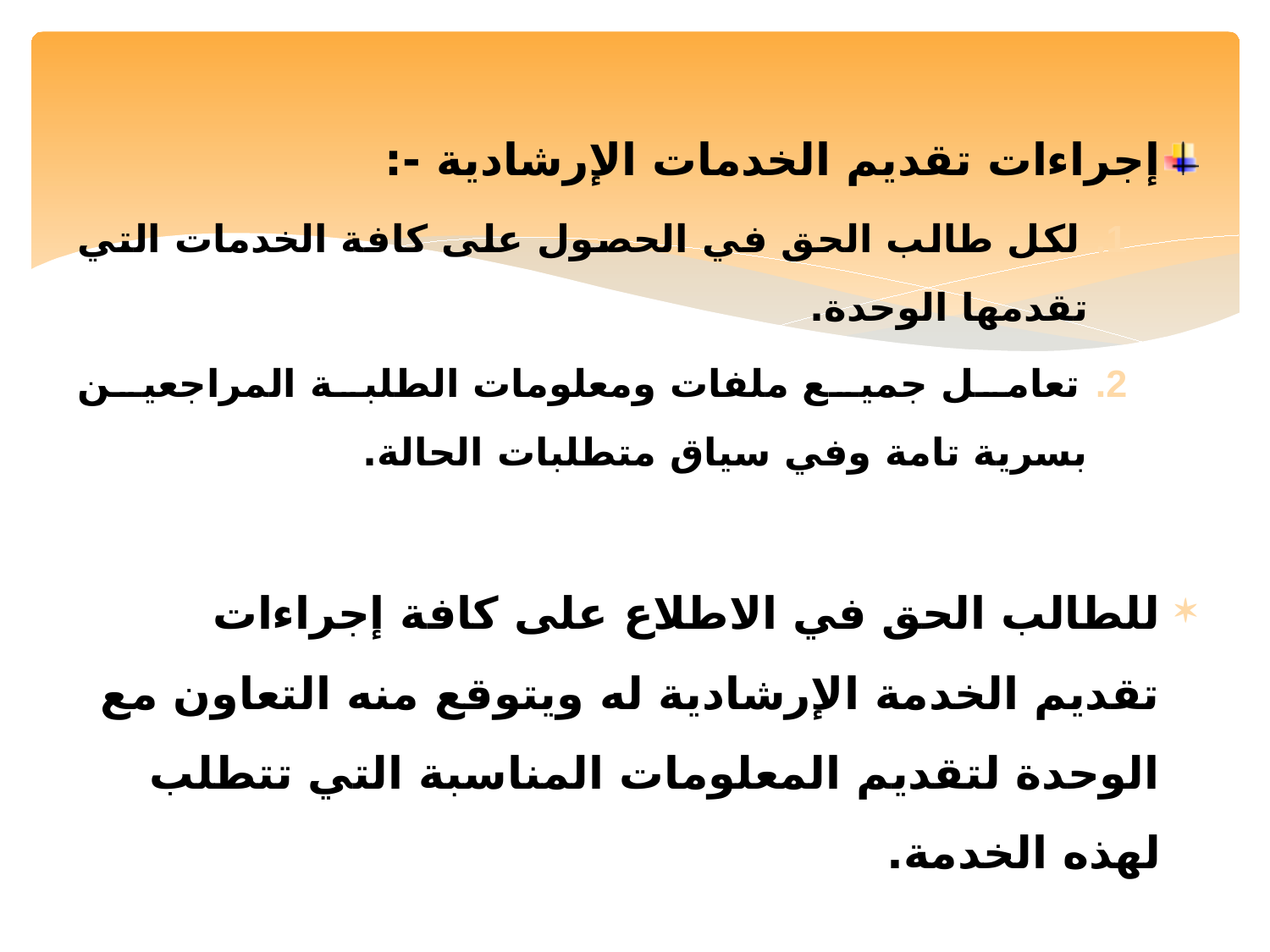

إجراءات تقديم الخدمات الإرشادية -:
لكل طالب الحق في الحصول على كافة الخدمات التي تقدمها الوحدة.
تعامل جميع ملفات ومعلومات الطلبة المراجعين بسرية تامة وفي سياق متطلبات الحالة.

للطالب الحق في الاطلاع على كافة إجراءات تقديم الخدمة الإرشادية له ويتوقع منه التعاون مع الوحدة لتقديم المعلومات المناسبة التي تتطلب لهذه الخدمة.